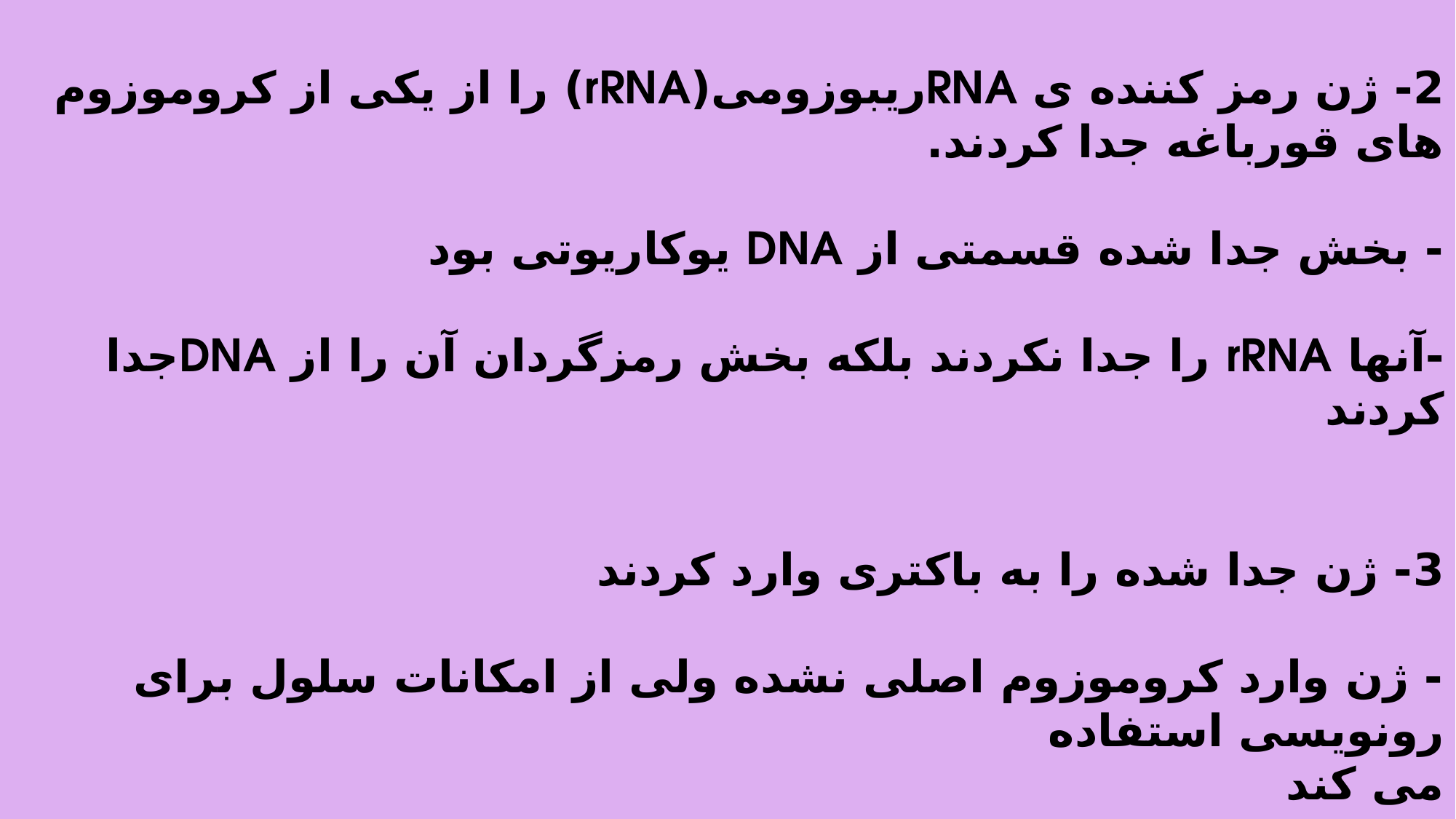

# 2- ژن رمز کننده ی RNAریبوزومی(rRNA) را از یکی از کروموزوم های قورباغه جدا کردند. - بخش جدا شده قسمتی از DNA یوکاریوتی بود -آنها rRNA را جدا نکردند بلکه بخش رمزگردان آن را از DNAجدا کردند 3- ژن جدا شده را به باکتری وارد کردند - ژن وارد کروموزوم اصلی نشده ولی از امکانات سلول برای رونویسی استفاده می کند
www.biology86.ir